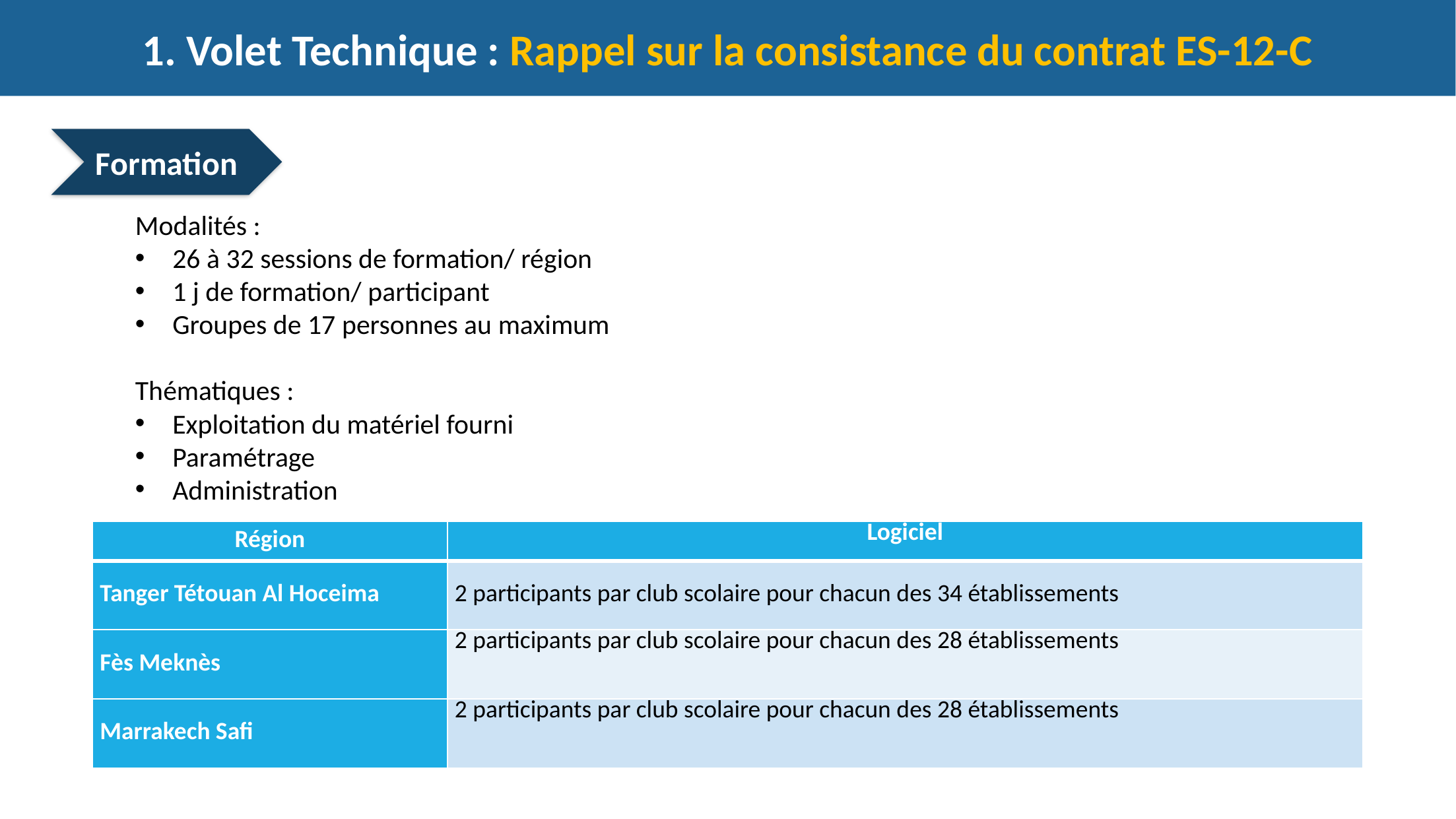

1. Volet Technique : Rappel sur la consistance du contrat ES-12-C

Formation
Modalités :
26 à 32 sessions de formation/ région
1 j de formation/ participant
Groupes de 17 personnes au maximum

Thématiques :
Exploitation du matériel fourni
Paramétrage
Administration
| Région | Logiciel |
| --- | --- |
| Tanger Tétouan Al Hoceima | 2 participants par club scolaire pour chacun des 34 établissements |
| Fès Meknès | 2 participants par club scolaire pour chacun des 28 établissements |
| Marrakech Safi | 2 participants par club scolaire pour chacun des 28 établissements |